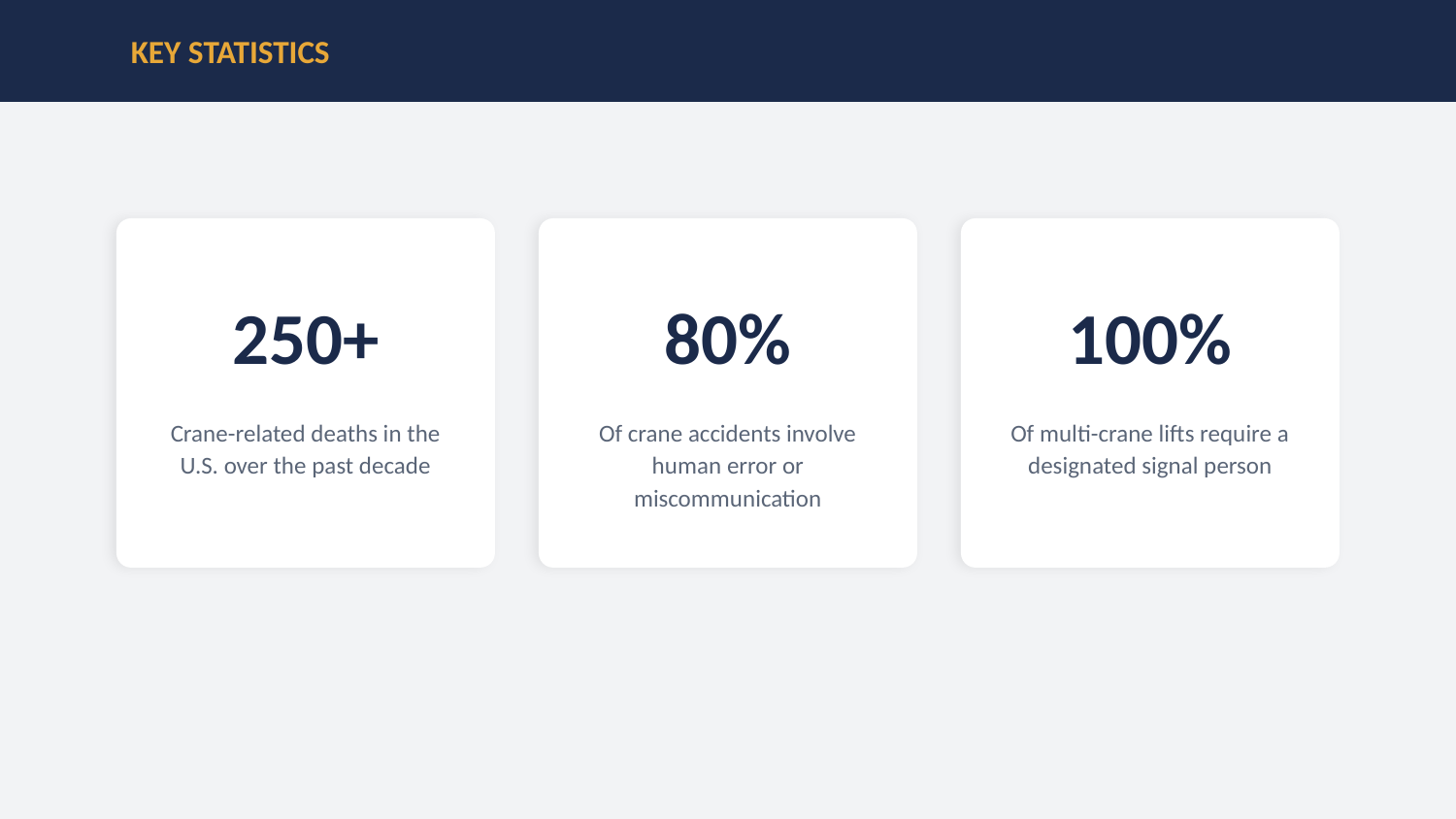

KEY STATISTICS

250+
80%
100%
Crane-related deaths in the U.S. over the past decade
Of crane accidents involve human error or miscommunication
Of multi-crane lifts require a designated signal person